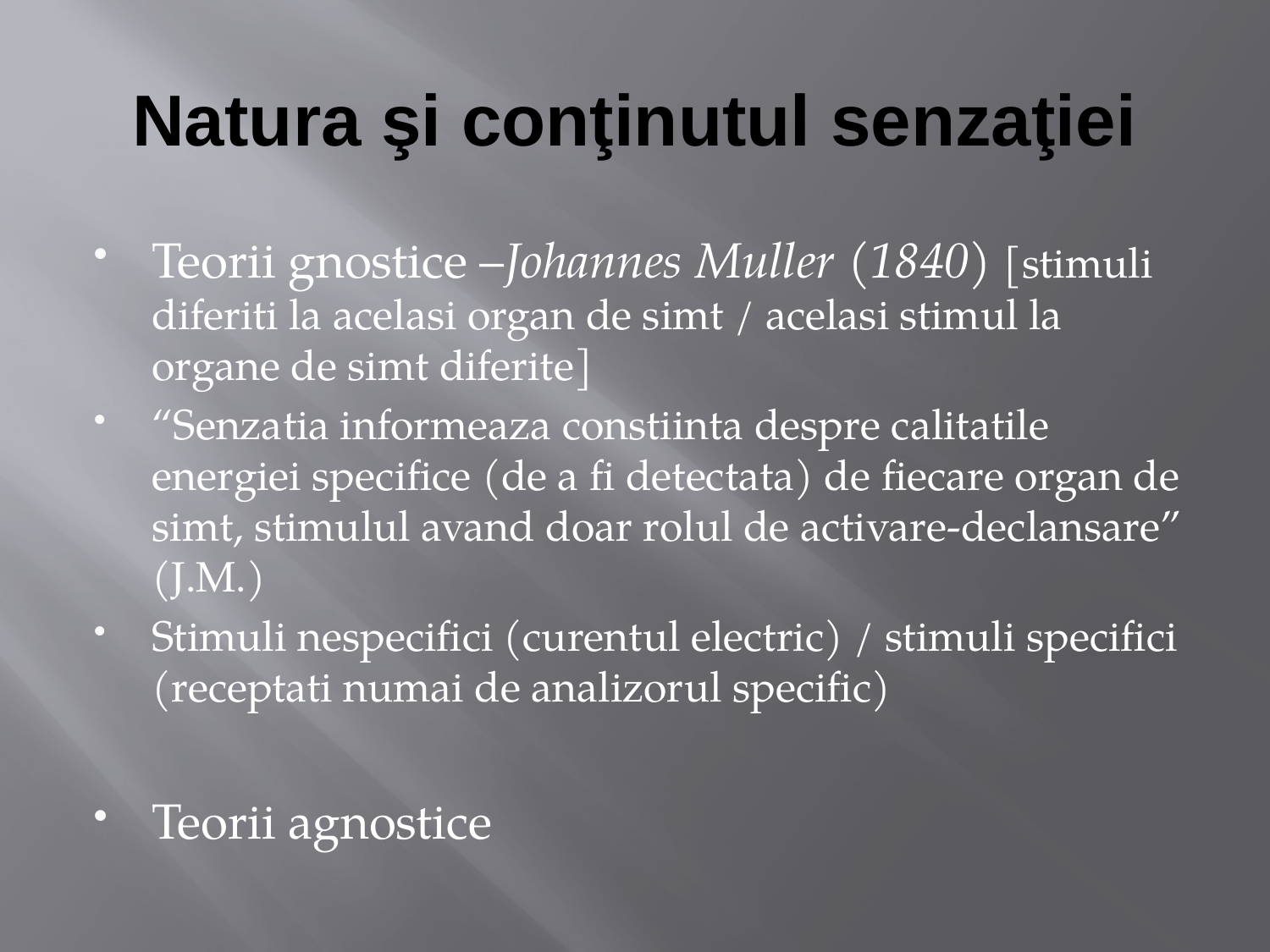

# Natura şi conţinutul senzaţiei
Teorii gnostice –Johannes Muller (1840) [stimuli diferiti la acelasi organ de simt / acelasi stimul la organe de simt diferite]
“Senzatia informeaza constiinta despre calitatile energiei specifice (de a fi detectata) de fiecare organ de simt, stimulul avand doar rolul de activare-declansare” (J.M.)
Stimuli nespecifici (curentul electric) / stimuli specifici (receptati numai de analizorul specific)

Teorii agnostice